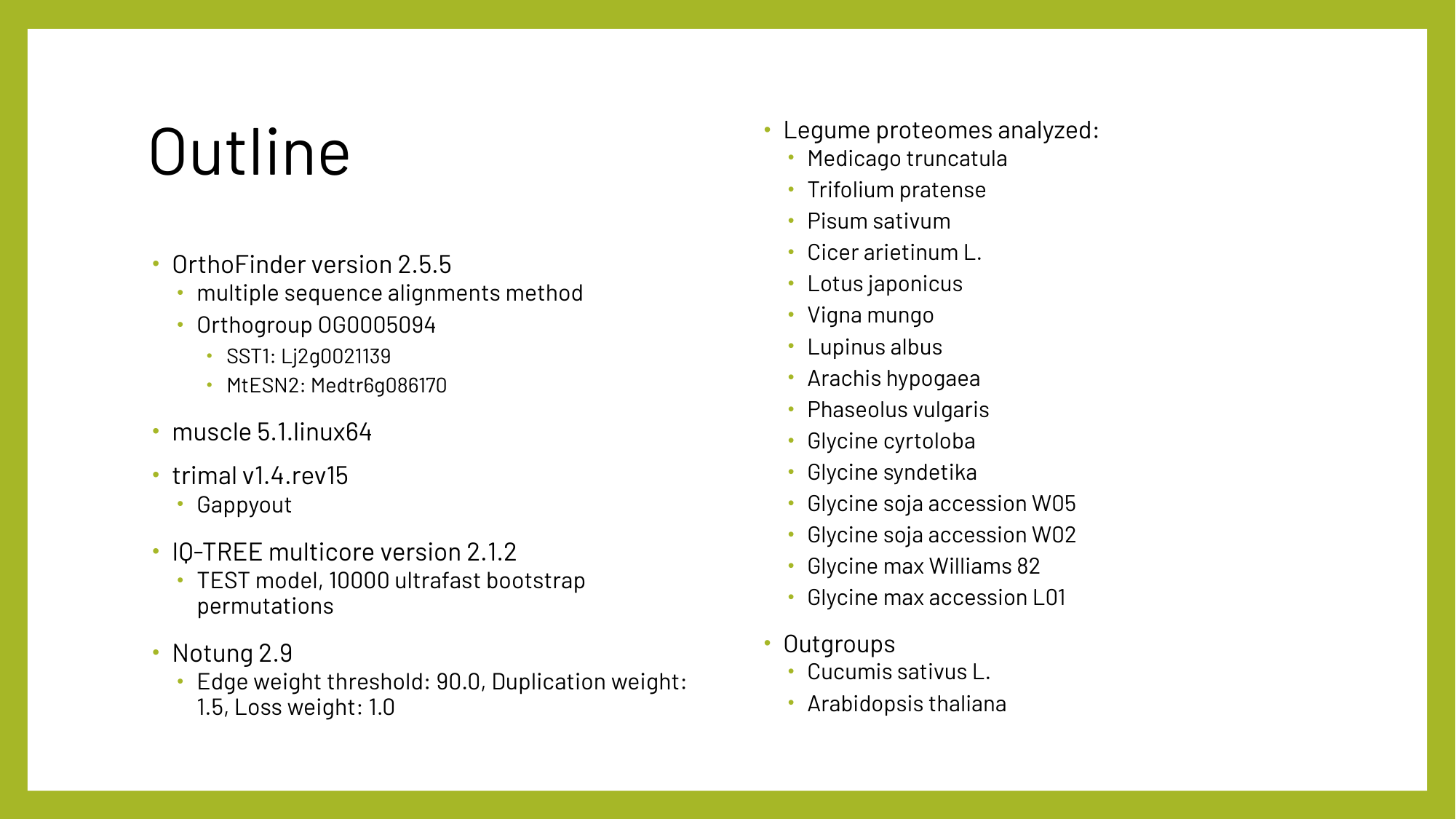

# Outline
Legume proteomes analyzed:
Medicago truncatula
Trifolium pratense
Pisum sativum
Cicer arietinum L.
Lotus japonicus
Vigna mungo
Lupinus albus
Arachis hypogaea
Phaseolus vulgaris
Glycine cyrtoloba
Glycine syndetika
Glycine soja accession W05
Glycine soja accession W02
Glycine max Williams 82
Glycine max accession L01
Outgroups
Cucumis sativus L.
Arabidopsis thaliana

OrthoFinder version 2.5.5
multiple sequence alignments method
Orthogroup OG0005094
SST1: Lj2g0021139
MtESN2: Medtr6g086170
muscle 5.1.linux64
trimal v1.4.rev15
Gappyout
IQ-TREE multicore version 2.1.2
TEST model, 10000 ultrafast bootstrap permutations
Notung 2.9
Edge weight threshold: 90.0, Duplication weight: 1.5, Loss weight: 1.0